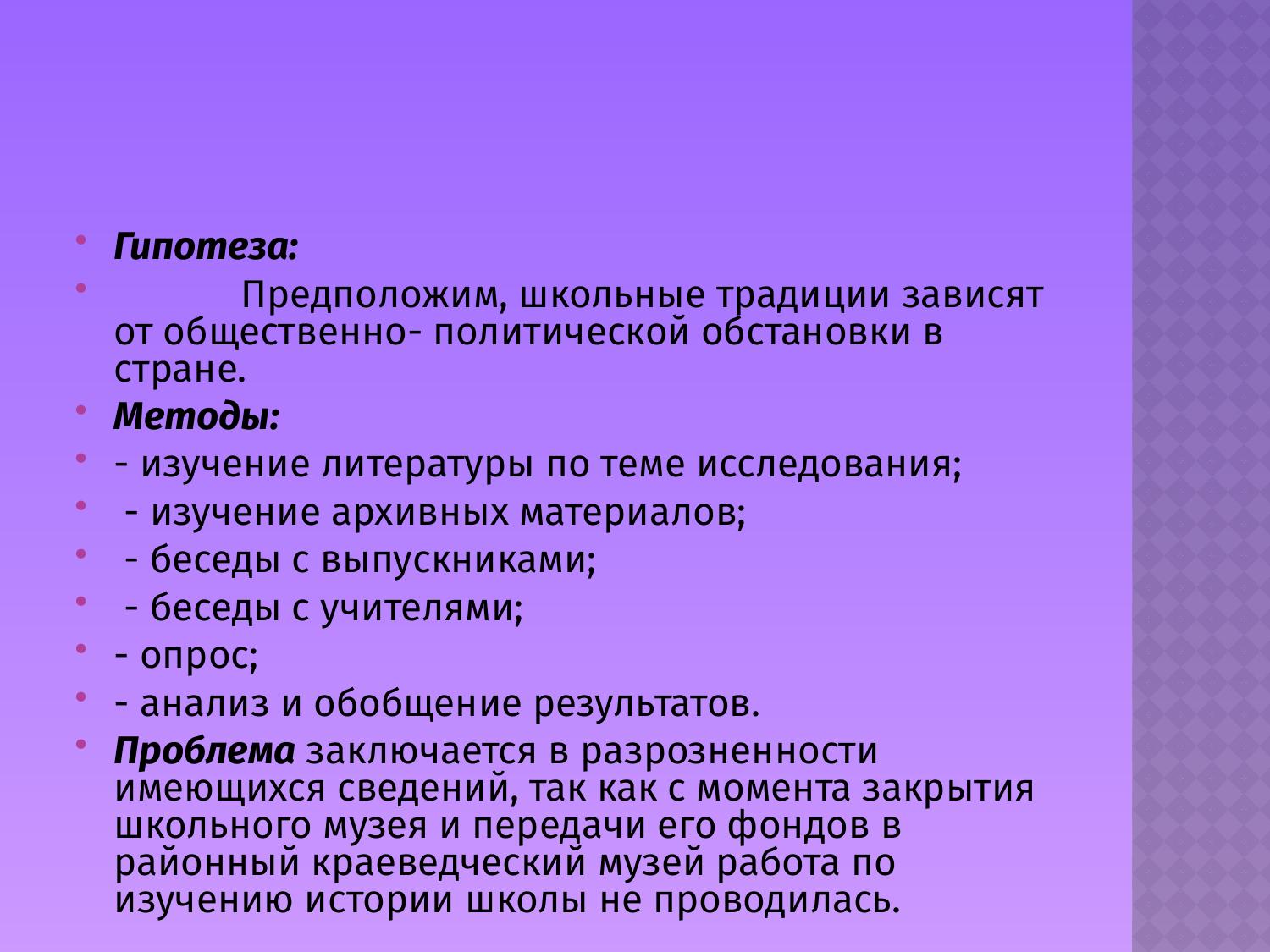

#
Гипотеза:
	Предположим, школьные традиции зависят от общественно- политической обстановки в стране.
Методы:
- изучение литературы по теме исследования;
 - изучение архивных материалов;
 - беседы с выпускниками;
 - беседы с учителями;
- опрос;
- анализ и обобщение результатов.
Проблема заключается в разрозненности имеющихся сведений, так как с момента закрытия школьного музея и передачи его фондов в районный краеведческий музей работа по изучению истории школы не проводилась.